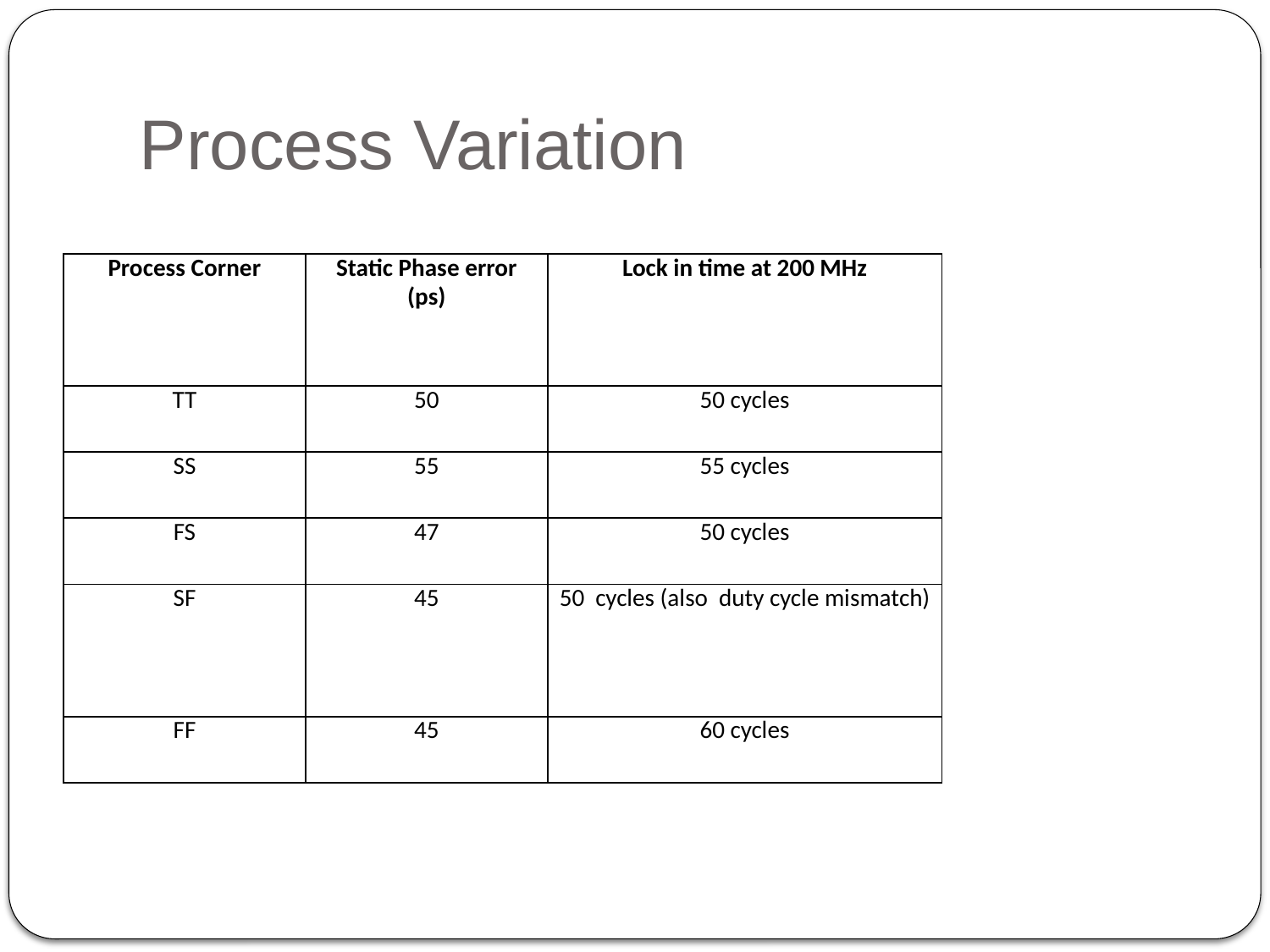

# Process Variation
| Process Corner | Static Phase error (ps) | Lock in time at 200 MHz |
| --- | --- | --- |
| TT | 50 | 50 cycles |
| SS | 55 | 55 cycles |
| FS | 47 | 50 cycles |
| SF | 45 | 50 cycles (also duty cycle mismatch) |
| FF | 45 | 60 cycles |